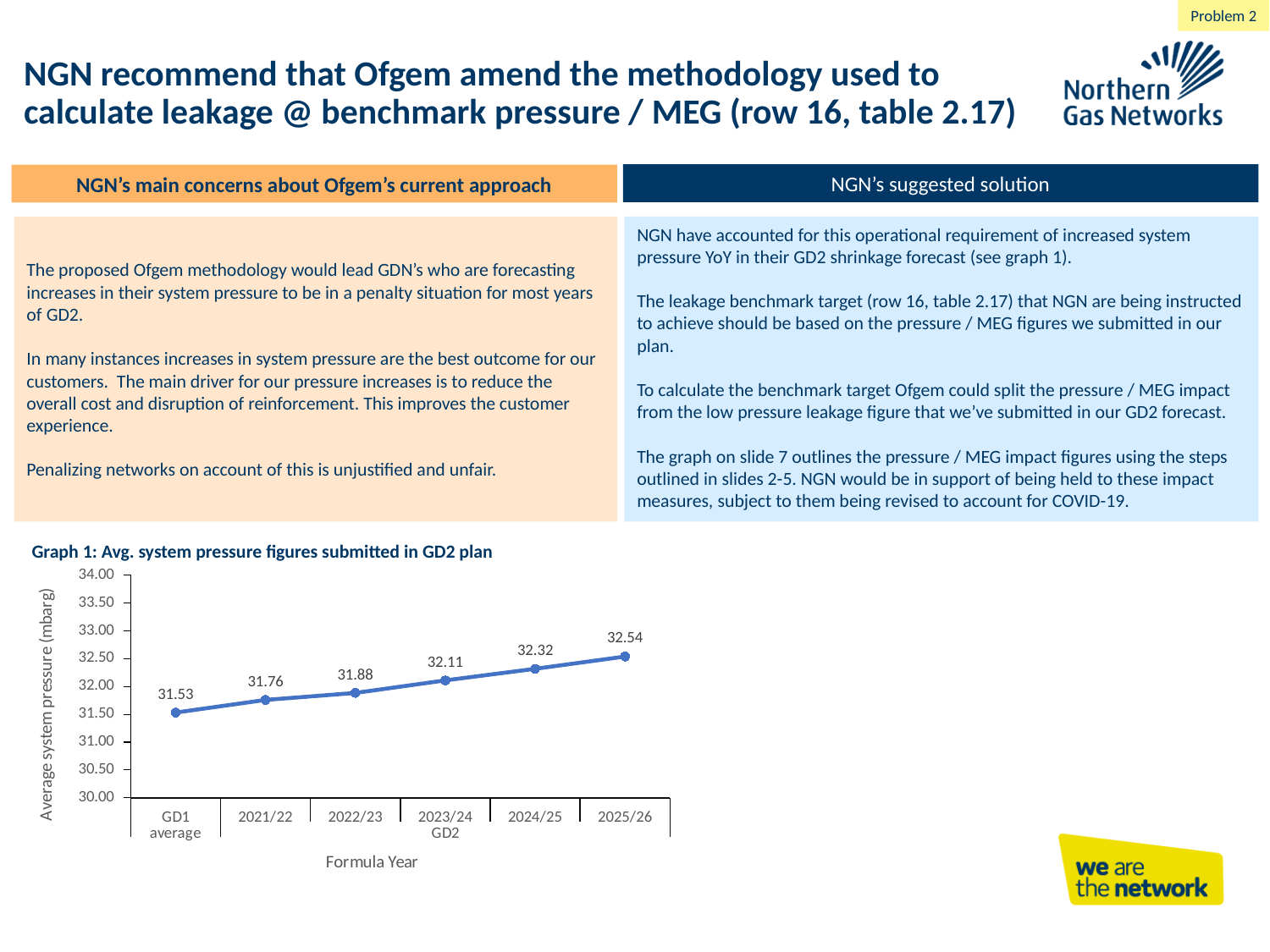

Problem 2
# NGN recommend that Ofgem amend the methodology used to calculate leakage @ benchmark pressure / MEG (row 16, table 2.17)
NGN’s suggested solution
NGN’s main concerns about Ofgem’s current approach
NGN have accounted for this operational requirement of increased system pressure YoY in their GD2 shrinkage forecast (see graph 1).

The leakage benchmark target (row 16, table 2.17) that NGN are being instructed to achieve should be based on the pressure / MEG figures we submitted in our plan.

To calculate the benchmark target Ofgem could split the pressure / MEG impact from the low pressure leakage figure that we’ve submitted in our GD2 forecast.

The graph on slide 7 outlines the pressure / MEG impact figures using the steps outlined in slides 2-5. NGN would be in support of being held to these impact measures, subject to them being revised to account for COVID-19.
The proposed Ofgem methodology would lead GDN’s who are forecasting increases in their system pressure to be in a penalty situation for most years of GD2.

In many instances increases in system pressure are the best outcome for our customers.  The main driver for our pressure increases is to reduce the overall cost and disruption of reinforcement. This improves the customer experience.

Penalizing networks on account of this is unjustified and unfair.
Graph 1: Avg. system pressure figures submitted in GD2 plan

### Chart

| Category | Barg  |
|---|---|
| GD1 | 31.530414406698778 |
| 2021/22 | 31.75769459942029 |
| 2022/23 | 31.883117445933664 |
| 2023/24 | 32.10766181032848 |
| 2024/25 | 32.31645004966619 |
| 2025/26 | 32.53583194855711 |